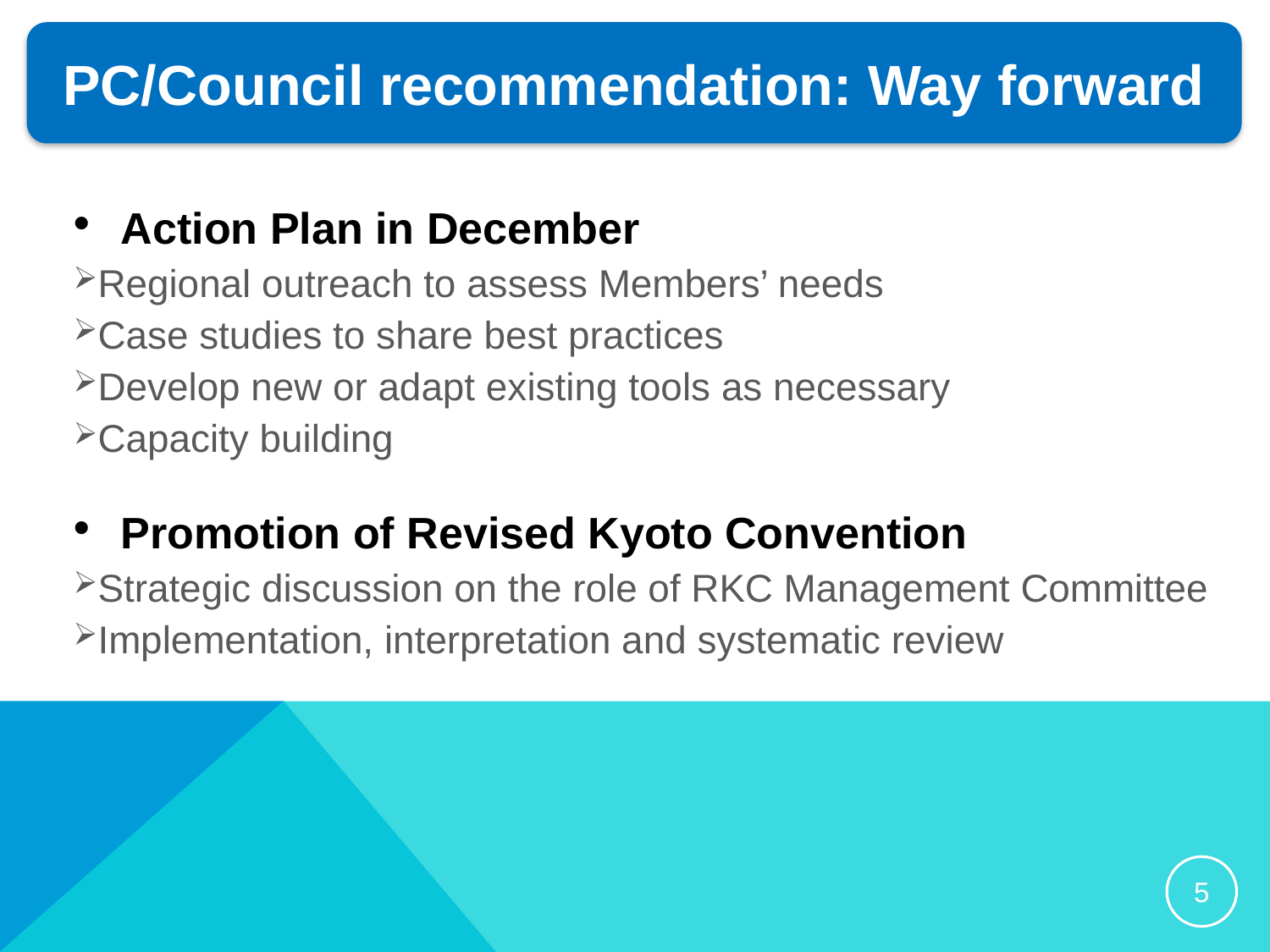

PC/Council recommendation: Way forward
Action Plan in December
Regional outreach to assess Members’ needs
Case studies to share best practices
Develop new or adapt existing tools as necessary
Capacity building

Promotion of Revised Kyoto Convention
Strategic discussion on the role of RKC Management Committee
Implementation, interpretation and systematic review

5